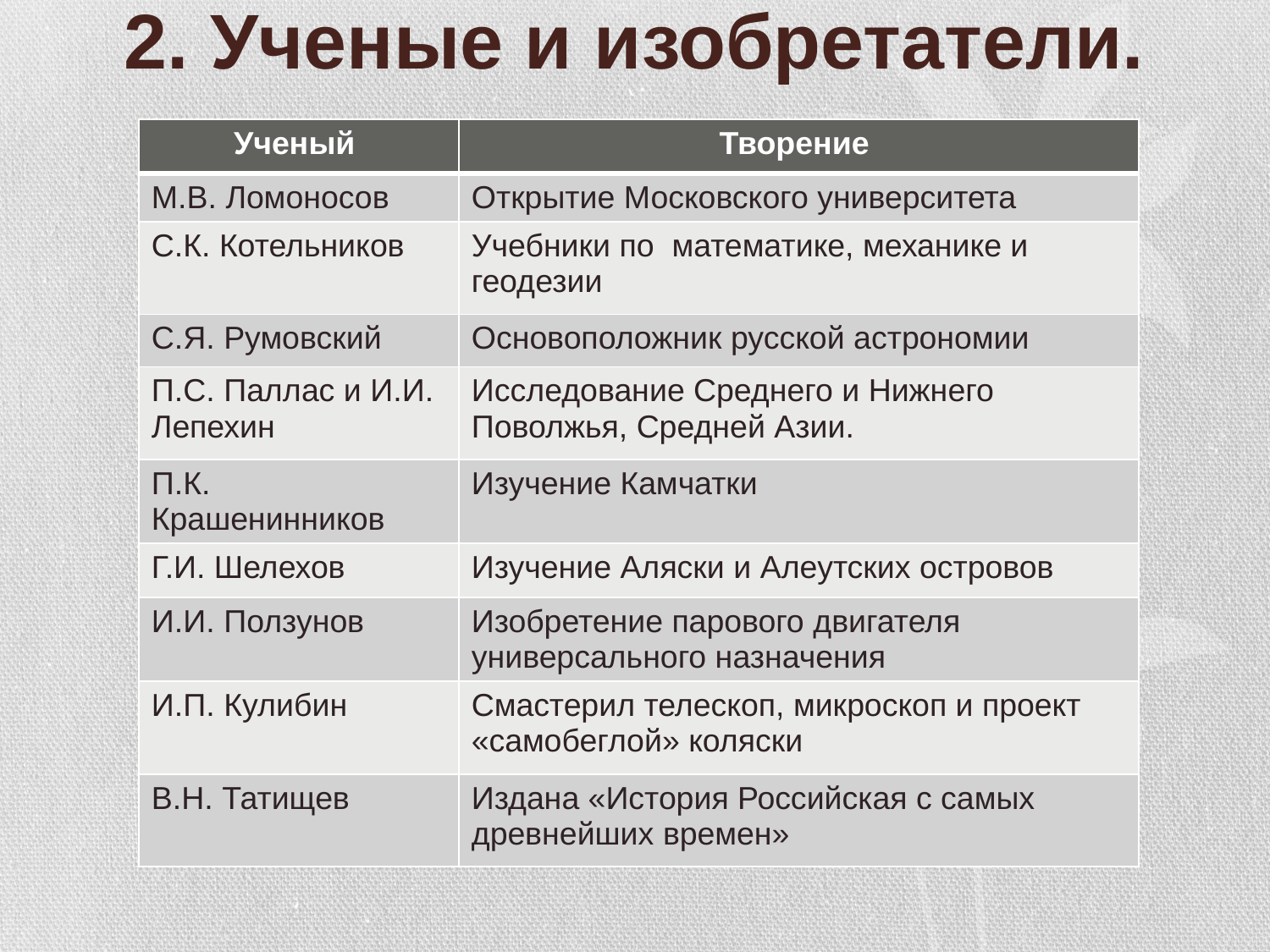

# 2. Ученые и изобретатели.
| Ученый | Творение |
| --- | --- |
| М.В. Ломоносов | Открытие Московского университета |
| С.К. Котельников | Учебники по математике, механике и геодезии |
| С.Я. Румовский | Основоположник русской астрономии |
| П.С. Паллас и И.И. Лепехин | Исследование Среднего и Нижнего Поволжья, Средней Азии. |
| П.К. Крашенинников | Изучение Камчатки |
| Г.И. Шелехов | Изучение Аляски и Алеутских островов |
| И.И. Ползунов | Изобретение парового двигателя универсального назначения |
| И.П. Кулибин | Смастерил телескоп, микроскоп и проект «самобеглой» коляски |
| В.Н. Татищев | Издана «История Российская с самых древнейших времен» |